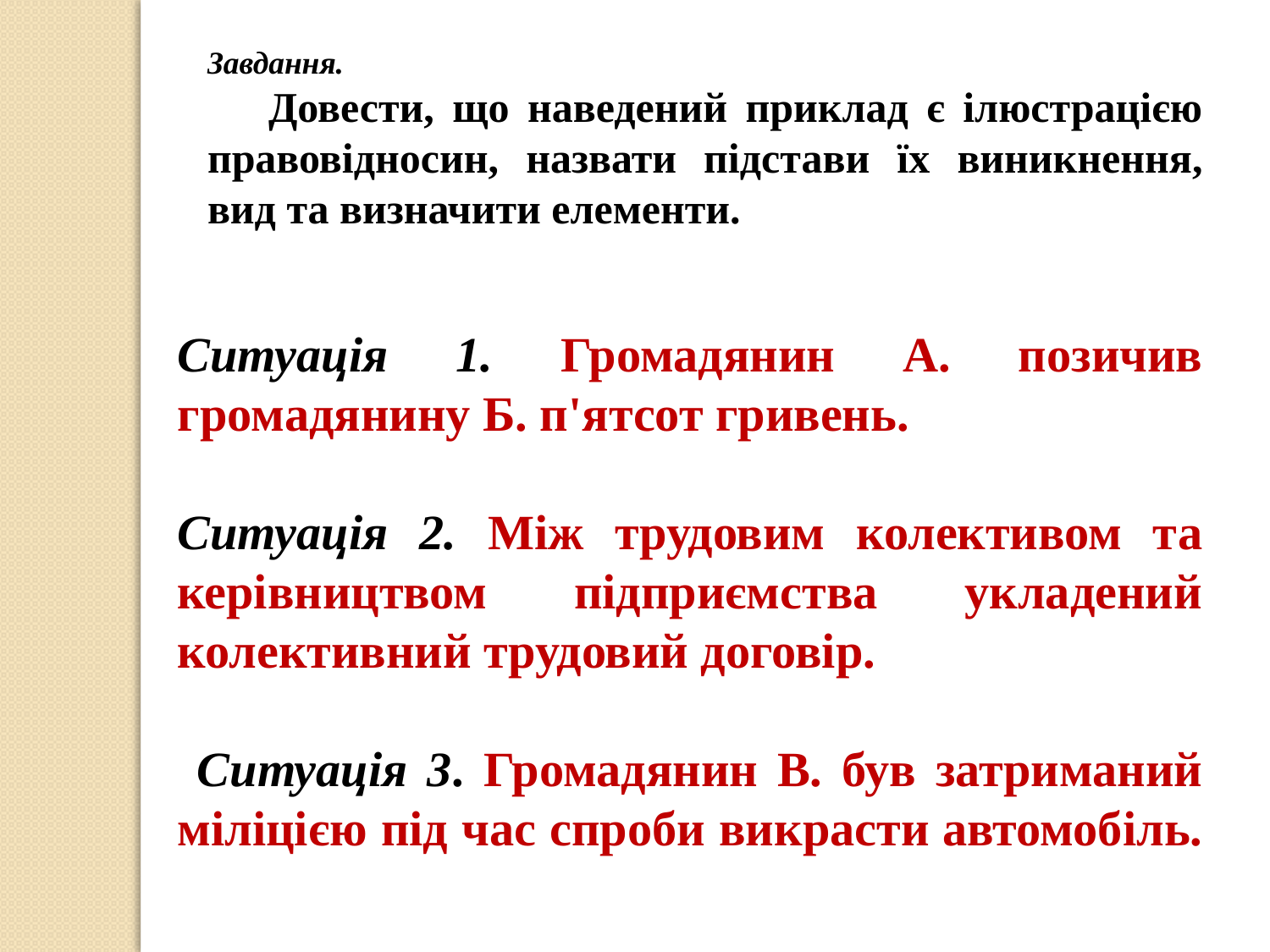

Завдання.
Довести, що наведений приклад є ілюстрацією правовідносин, назвати підстави їх виникнення, вид та визначити елементи.
Ситуація 1. Громадянин А. позичив громадянину Б. п'ятсот гривень.

Ситуація 2. Між трудовим колективом та керівництвом підприємства укладений колективний трудовий договір.

 Ситуація 3. Громадянин В. був затриманий міліцією під час спроби ви­красти автомобіль.